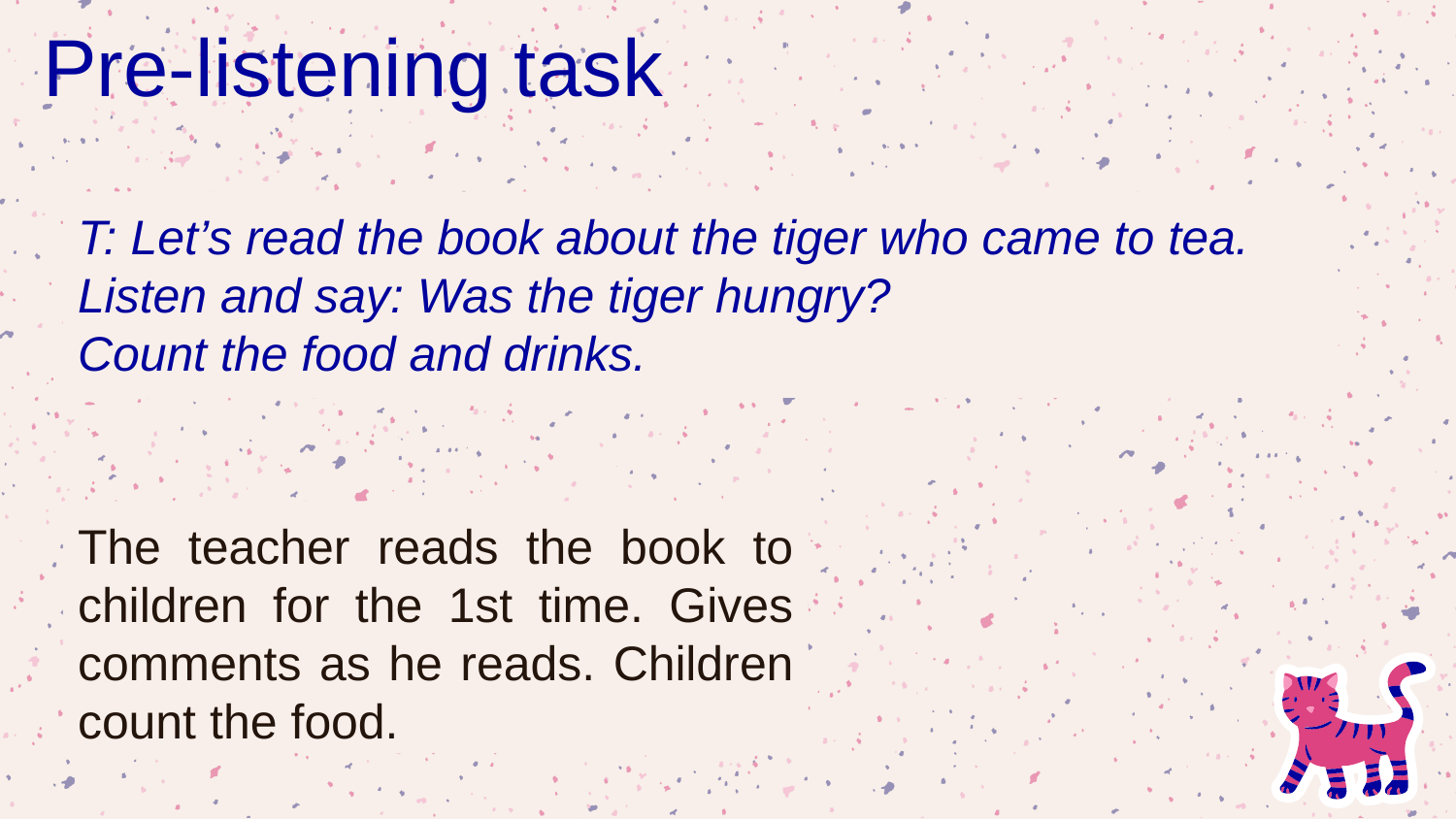

Pre-listening task
T: Let’s read the book about the tiger who came to tea.
Listen and say: Was the tiger hungry?
Count the food and drinks.

The teacher reads the book to children for the 1st time. Gives comments as he reads. Children count the food.